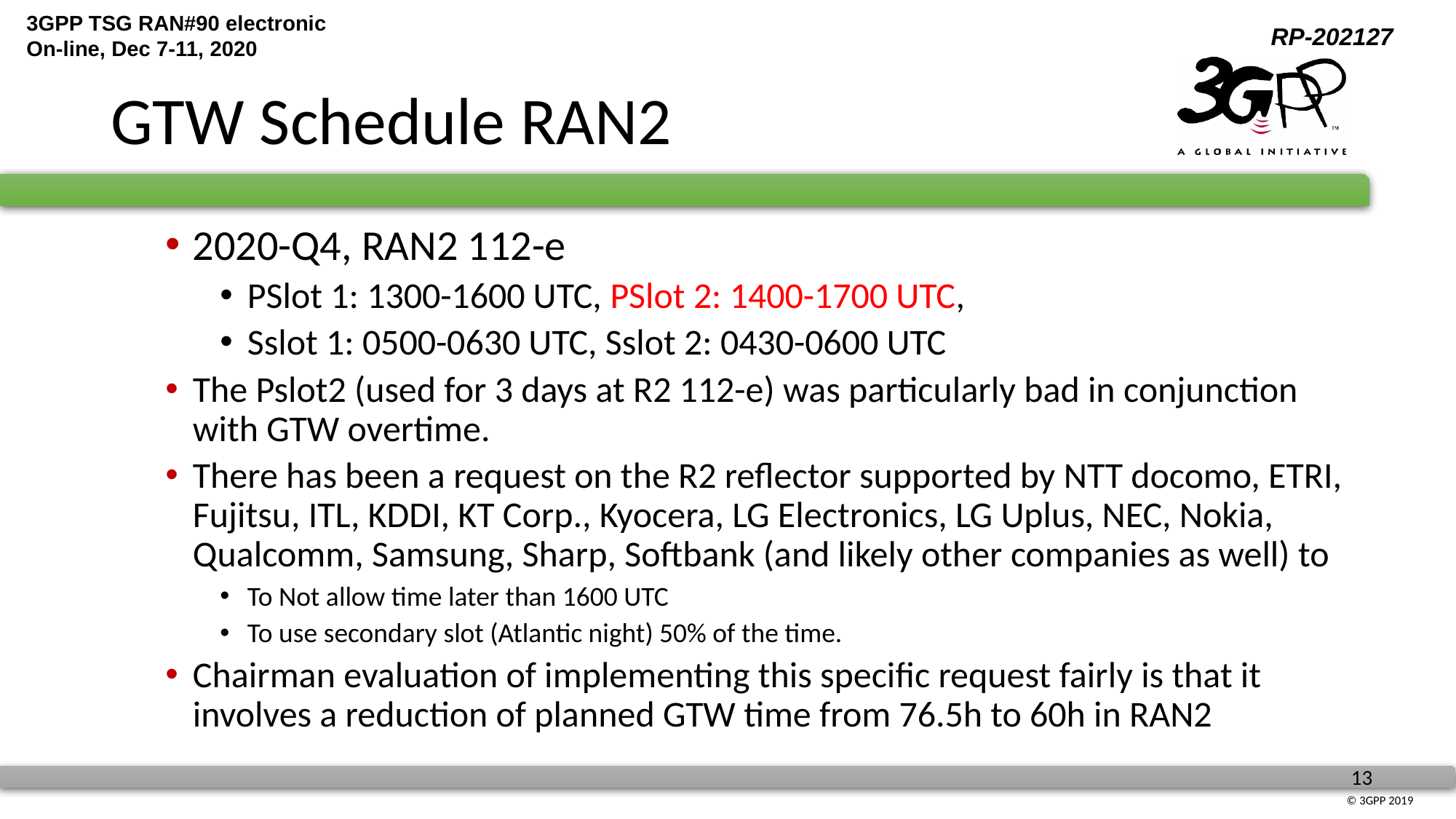

# GTW Schedule RAN2
2020-Q4, RAN2 112-e
PSlot 1: 1300-1600 UTC, PSlot 2: 1400-1700 UTC,
Sslot 1: 0500-0630 UTC, Sslot 2: 0430-0600 UTC
The Pslot2 (used for 3 days at R2 112-e) was particularly bad in conjunction with GTW overtime.
There has been a request on the R2 reflector supported by NTT docomo, ETRI, Fujitsu, ITL, KDDI, KT Corp., Kyocera, LG Electronics, LG Uplus, NEC, Nokia, Qualcomm, Samsung, Sharp, Softbank (and likely other companies as well) to
To Not allow time later than 1600 UTC
To use secondary slot (Atlantic night) 50% of the time.
Chairman evaluation of implementing this specific request fairly is that it involves a reduction of planned GTW time from 76.5h to 60h in RAN2